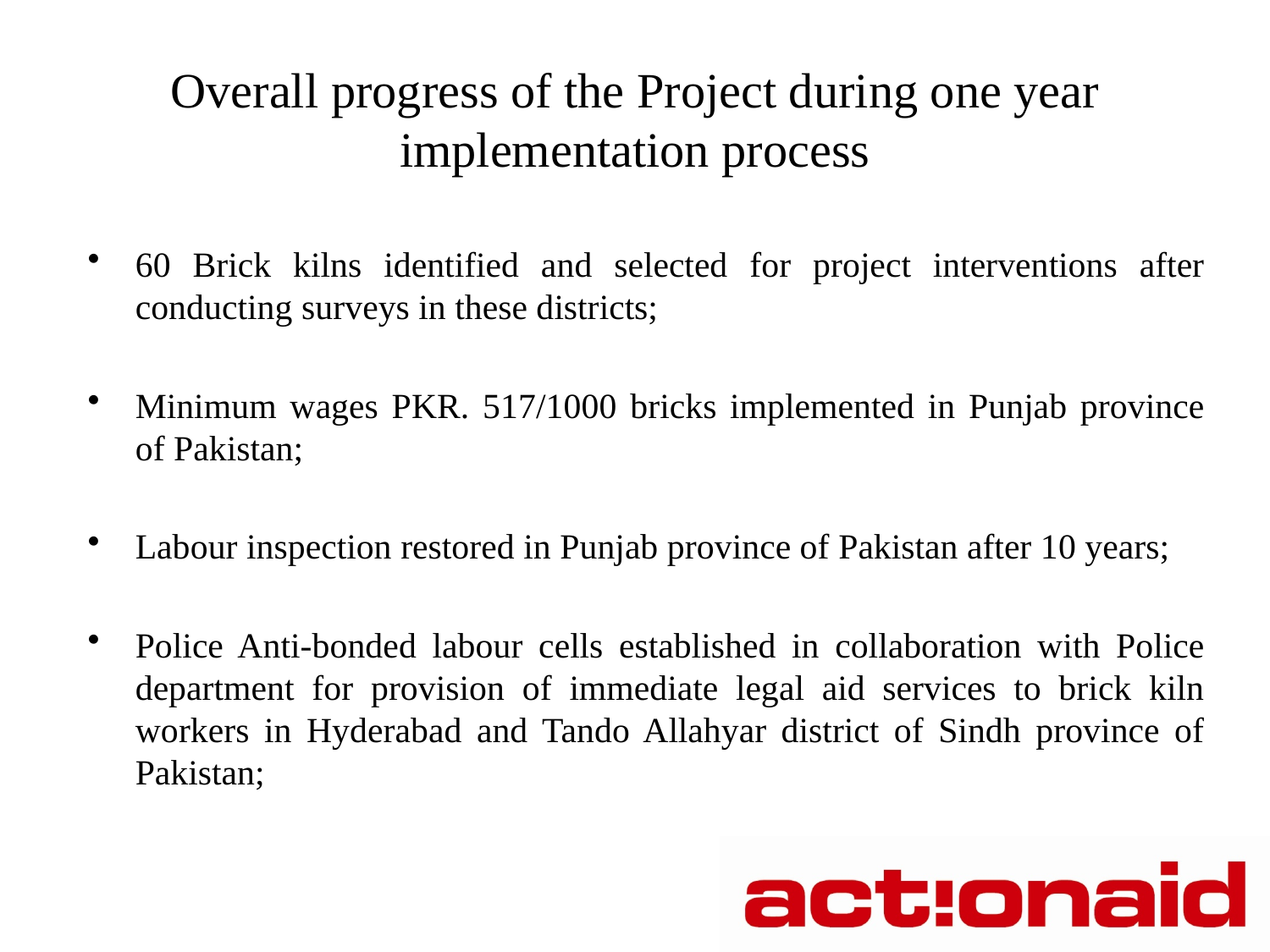

# Overall progress of the Project during one year implementation process

60 Brick kilns identified and selected for project interventions after conducting surveys in these districts;

Minimum wages PKR. 517/1000 bricks implemented in Punjab province of Pakistan;

Labour inspection restored in Punjab province of Pakistan after 10 years;

Police Anti-bonded labour cells established in collaboration with Police department for provision of immediate legal aid services to brick kiln workers in Hyderabad and Tando Allahyar district of Sindh province of Pakistan;